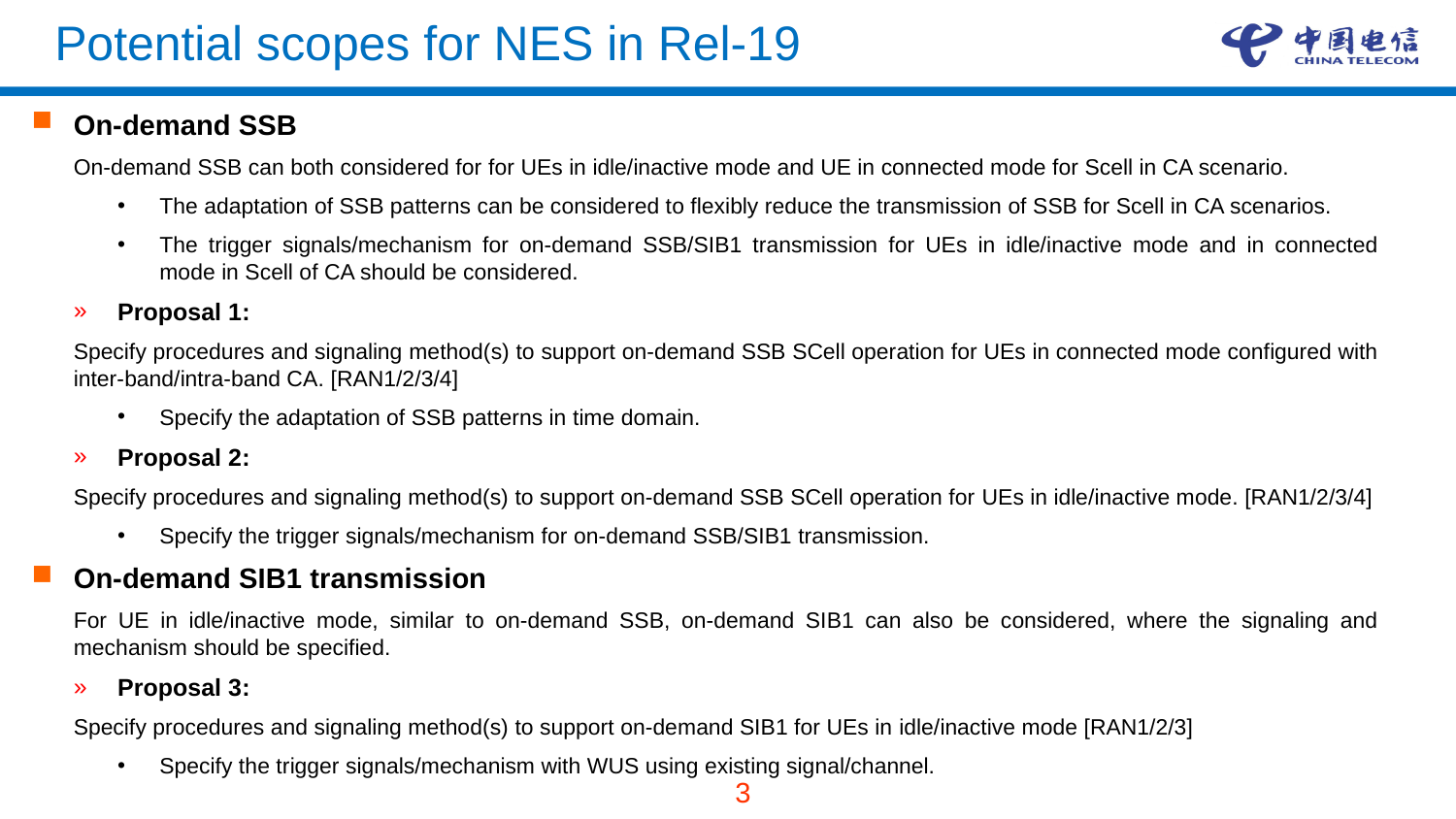

# Potential scopes for NES in Rel-19
On-demand SSB
On-demand SSB can both considered for for UEs in idle/inactive mode and UE in connected mode for Scell in CA scenario.
The adaptation of SSB patterns can be considered to flexibly reduce the transmission of SSB for Scell in CA scenarios.
The trigger signals/mechanism for on-demand SSB/SIB1 transmission for UEs in idle/inactive mode and in connected mode in Scell of CA should be considered.
Proposal 1:
Specify procedures and signaling method(s) to support on-demand SSB SCell operation for UEs in connected mode configured with inter-band/intra-band CA. [RAN1/2/3/4]
Specify the adaptation of SSB patterns in time domain.
Proposal 2:
Specify procedures and signaling method(s) to support on-demand SSB SCell operation for UEs in idle/inactive mode. [RAN1/2/3/4]
Specify the trigger signals/mechanism for on-demand SSB/SIB1 transmission.
On-demand SIB1 transmission
For UE in idle/inactive mode, similar to on-demand SSB, on-demand SIB1 can also be considered, where the signaling and mechanism should be specified.
Proposal 3:
Specify procedures and signaling method(s) to support on-demand SIB1 for UEs in idle/inactive mode [RAN1/2/3]
Specify the trigger signals/mechanism with WUS using existing signal/channel.

3